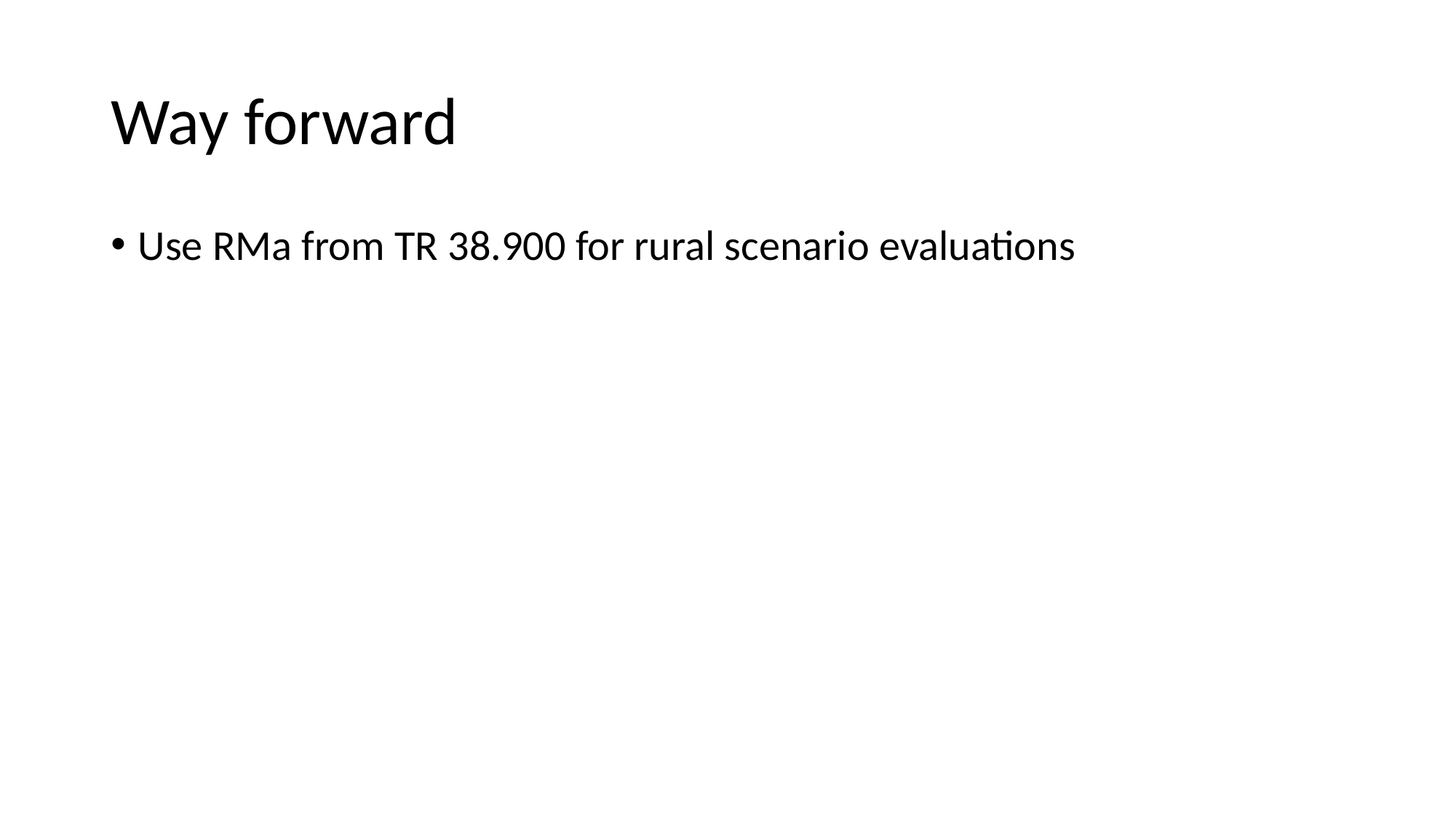

# Way forward
Use RMa from TR 38.900 for rural scenario evaluations